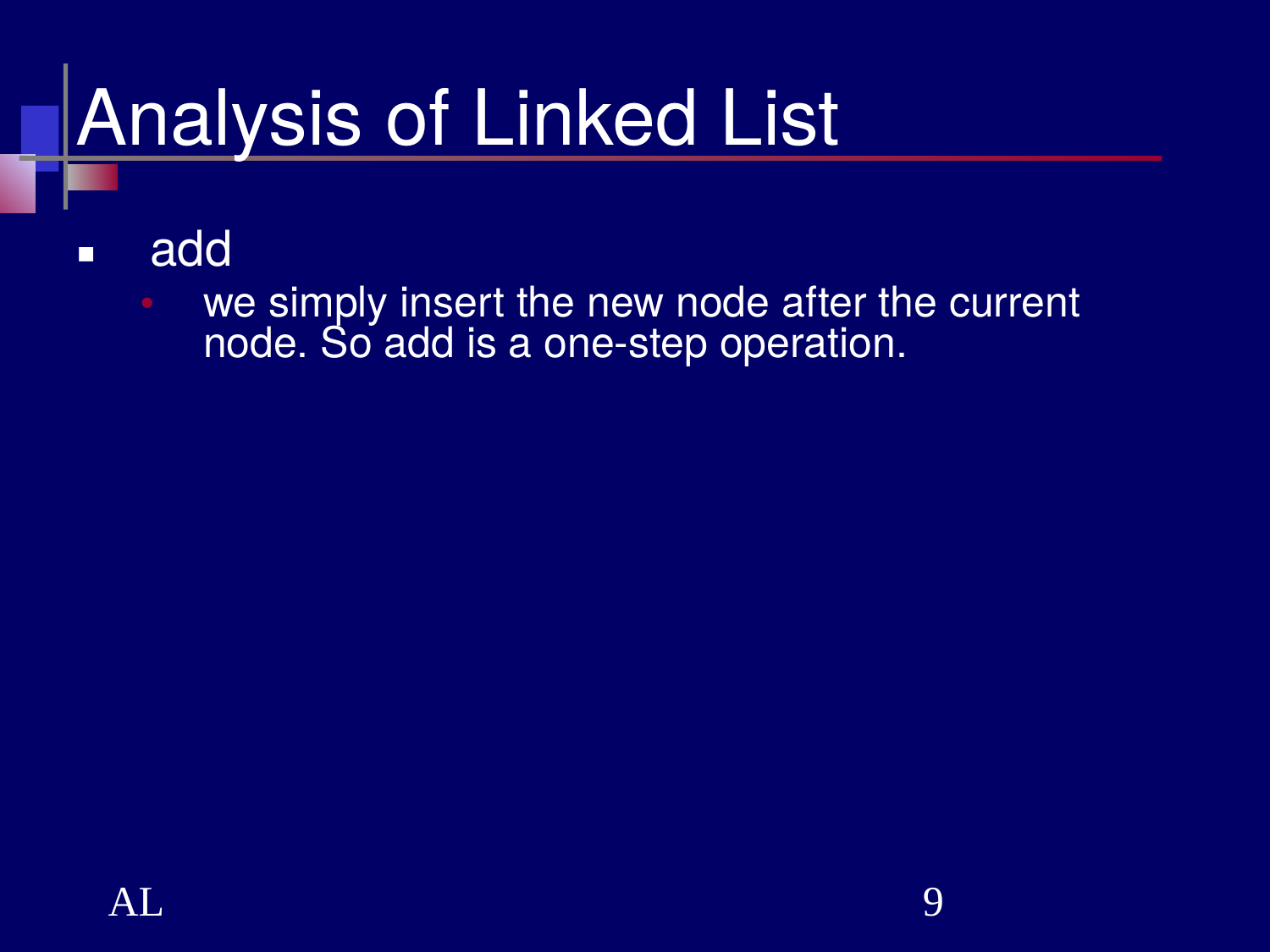

# Analysis of Linked List
add
we simply insert the new node after the current node. So add is a one-step operation.

AL
9